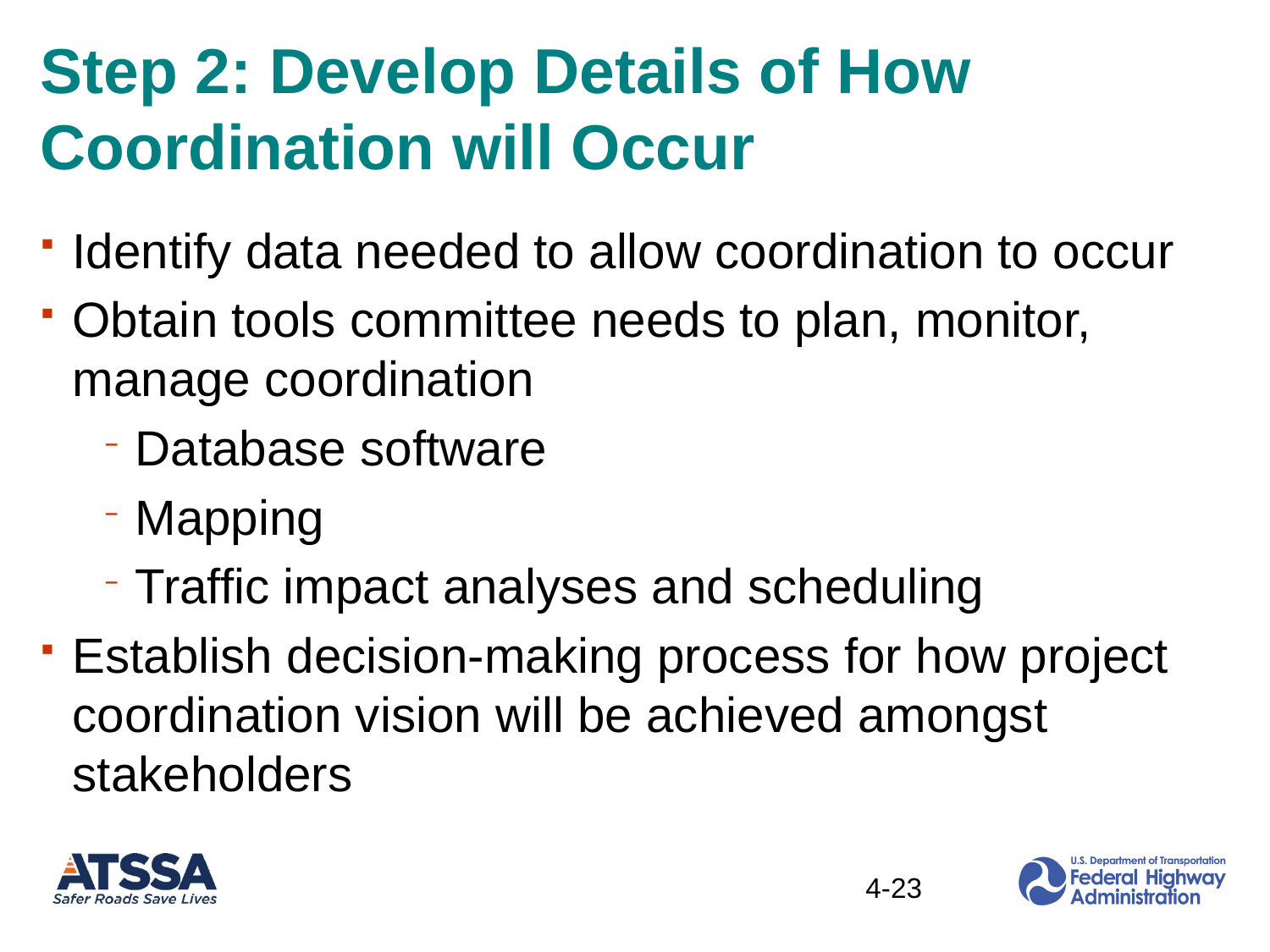

# Step 2: Develop Details of How Coordination will Occur
Identify data needed to allow coordination to occur
Obtain tools committee needs to plan, monitor, manage coordination
Database software
Mapping
Traffic impact analyses and scheduling
Establish decision-making process for how project coordination vision will be achieved amongst stakeholders